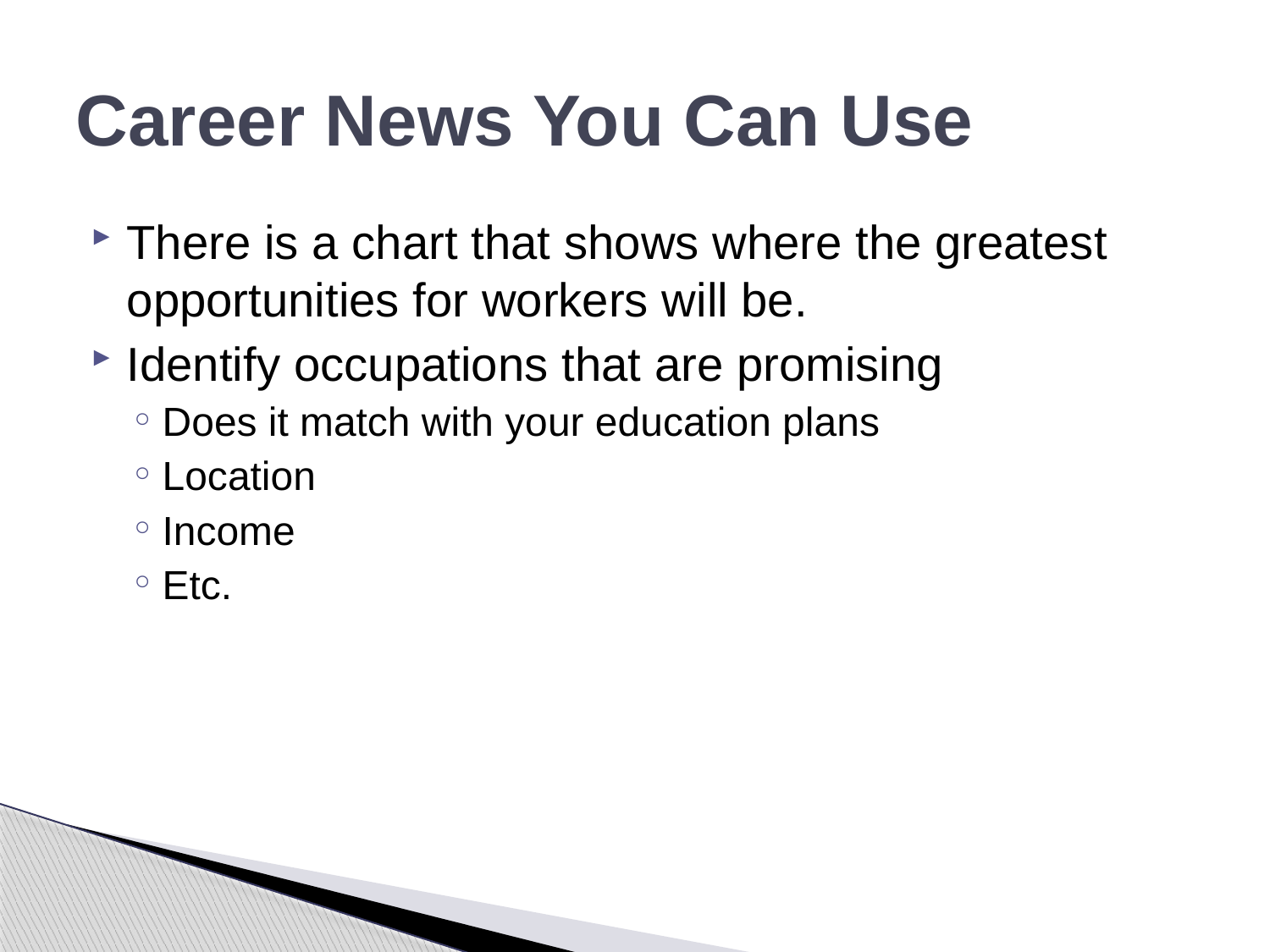

# Career News You Can Use
There is a chart that shows where the greatest opportunities for workers will be.
Identify occupations that are promising
Does it match with your education plans
Location
Income
Etc.